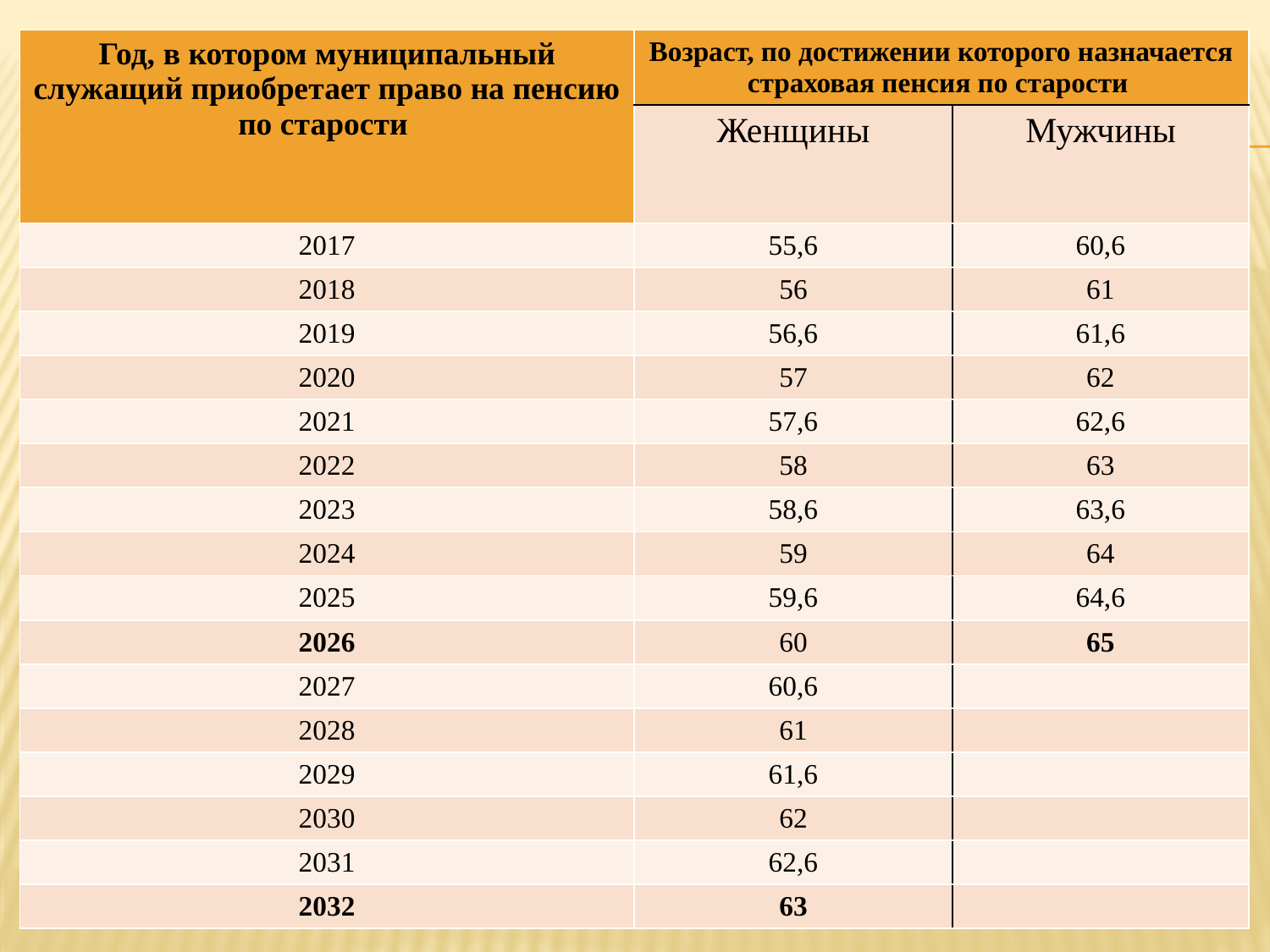

| Год, в котором муниципальный служащий приобретает право на пенсию по старости | Возраст, по достижении которого назначается страховая пенсия по старости |  |
| --- | --- | --- |
|  | Женщины | Мужчины |
| 2017 | 55,6 | 60,6 |
| 2018 | 56 | 61 |
| 2019 | 56,6 | 61,6 |
| 2020 | 57 | 62 |
| 2021 | 57,6 | 62,6 |
| 2022 | 58 | 63 |
| 2023 | 58,6 | 63,6 |
| 2024 | 59 | 64 |
| 2025 | 59,6 | 64,6 |
| 2026 | 60 | 65 |
| 2027 | 60,6 |  |
| 2028 | 61 |  |
| 2029 | 61,6 |  |
| 2030 | 62 |  |
| 2031 | 62,6 |  |
| 2032 | 63 |  |